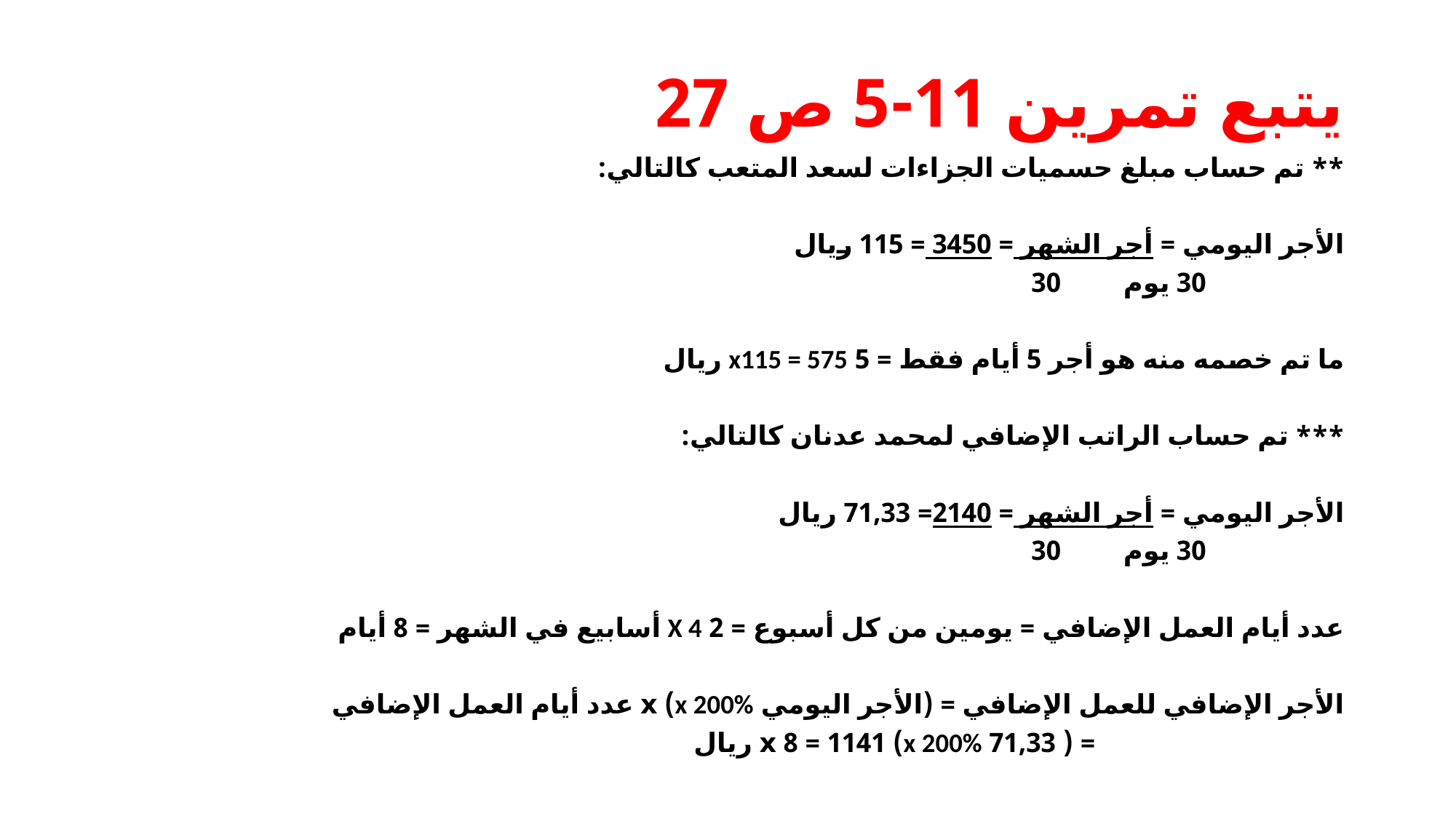

# يتبع تمرين 11-5 ص 27
** تم حساب مبلغ حسميات الجزاءات لسعد المتعب كالتالي:

الأجر اليومي = أجر الشهر = 3450 = 115 ريال
                    30 يوم         30

ما تم خصمه منه هو أجر 5 أيام فقط = 5 x115 = 575 ريال

*** تم حساب الراتب الإضافي لمحمد عدنان كالتالي:

الأجر اليومي = أجر الشهر = 2140= 71,33 ريال
                    30 يوم         30

عدد أيام العمل الإضافي = يومين من كل أسبوع = 2 X 4 أسابيع في الشهر = 8 أيام

الأجر الإضافي للعمل الإضافي = (الأجر اليومي x 200%) x عدد أيام العمل الإضافي
                                    = ( 71,33 x 200%) x 8 = 1141 ريال